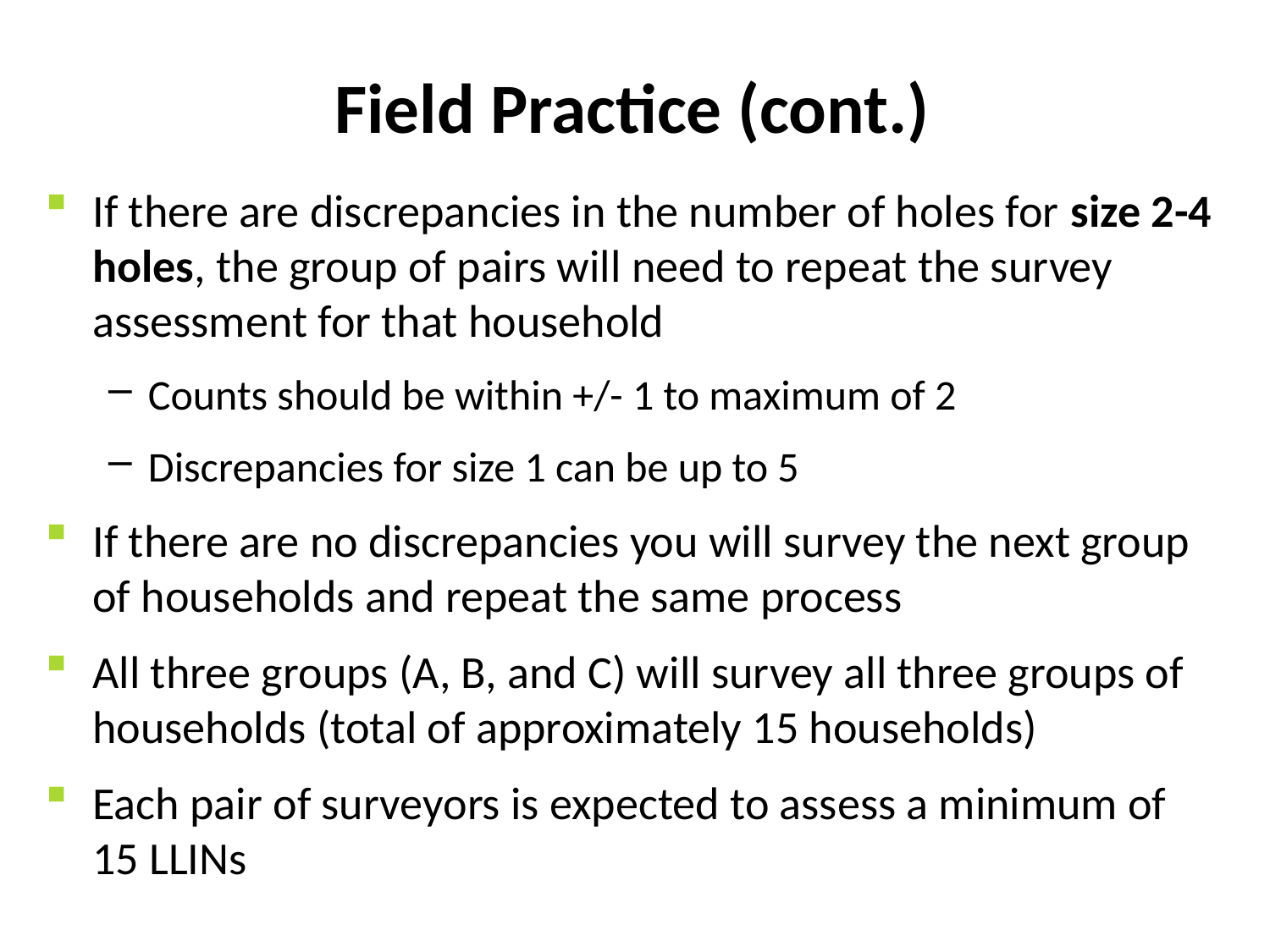

# Field Practice (cont.)
If there are discrepancies in the number of holes for size 2-4 holes, the group of pairs will need to repeat the survey assessment for that household
Counts should be within +/- 1 to maximum of 2
Discrepancies for size 1 can be up to 5
If there are no discrepancies you will survey the next group of households and repeat the same process
All three groups (A, B, and C) will survey all three groups of households (total of approximately 15 households)
Each pair of surveyors is expected to assess a minimum of 15 LLINs